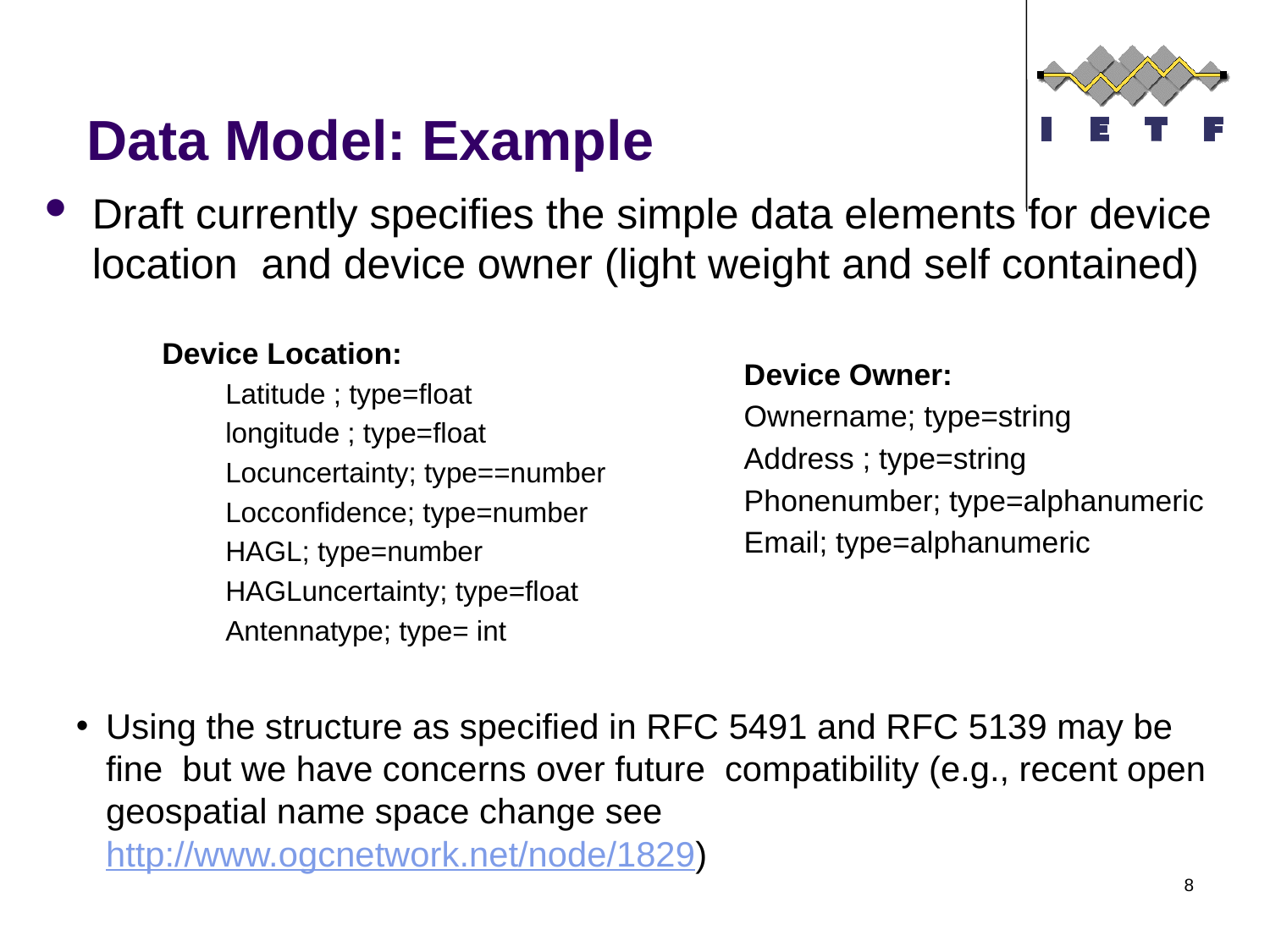

# Data Model: Example
Draft currently specifies the simple data elements for device location  and device owner (light weight and self contained)

Device Location:
Latitude ; type=float
longitude ; type=float
Locuncertainty; type==number
Locconfidence; type=number
HAGL; type=number
HAGLuncertainty; type=float
Antennatype; type= int

Device Owner:
Ownername; type=string
Address ; type=string
Phonenumber; type=alphanumeric
Email; type=alphanumeric

Using the structure as specified in RFC 5491 and RFC 5139 may be fine  but we have concerns over future  compatibility (e.g., recent open geospatial name space change seehttp://www.ogcnetwork.net/node/1829)
8